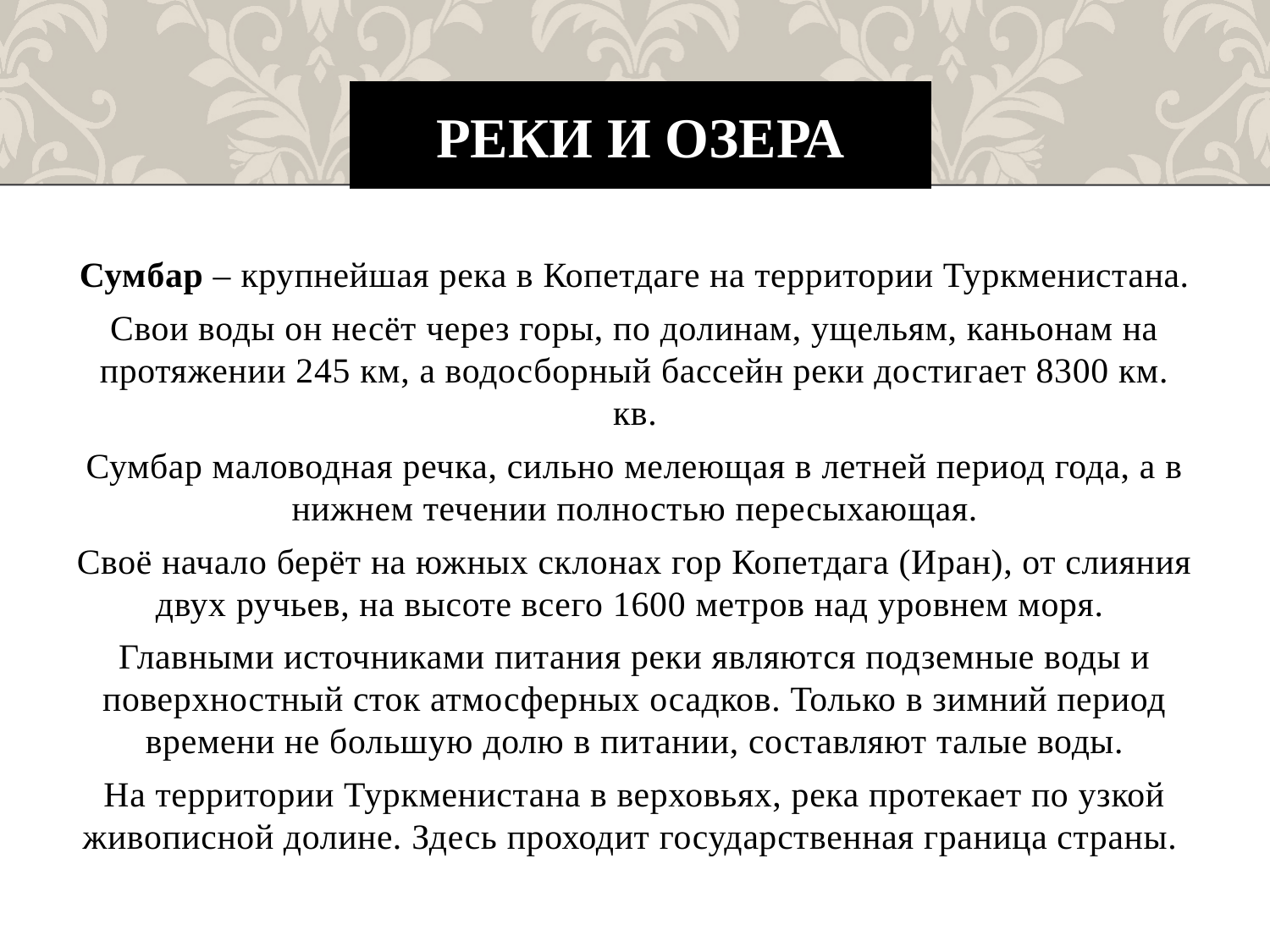

# реки и озера
Сумбар – крупнейшая река в Копетдаге на территории Туркменистана.
Свои воды он несёт через горы, по долинам, ущельям, каньонам на протяжении 245 км, а водосборный бассейн реки достигает 8300 км. кв.
Сумбар маловодная речка, сильно мелеющая в летней период года, а в нижнем течении полностью пересыхающая.
Своё начало берёт на южных склонах гор Копетдага (Иран), от слияния двух ручьев, на высоте всего 1600 метров над уровнем моря.
Главными источниками питания реки являются подземные воды и поверхностный сток атмосферных осадков. Только в зимний период времени не большую долю в питании, составляют талые воды.
На территории Туркменистана в верховьях, река протекает по узкой живописной долине. Здесь проходит государственная граница страны.